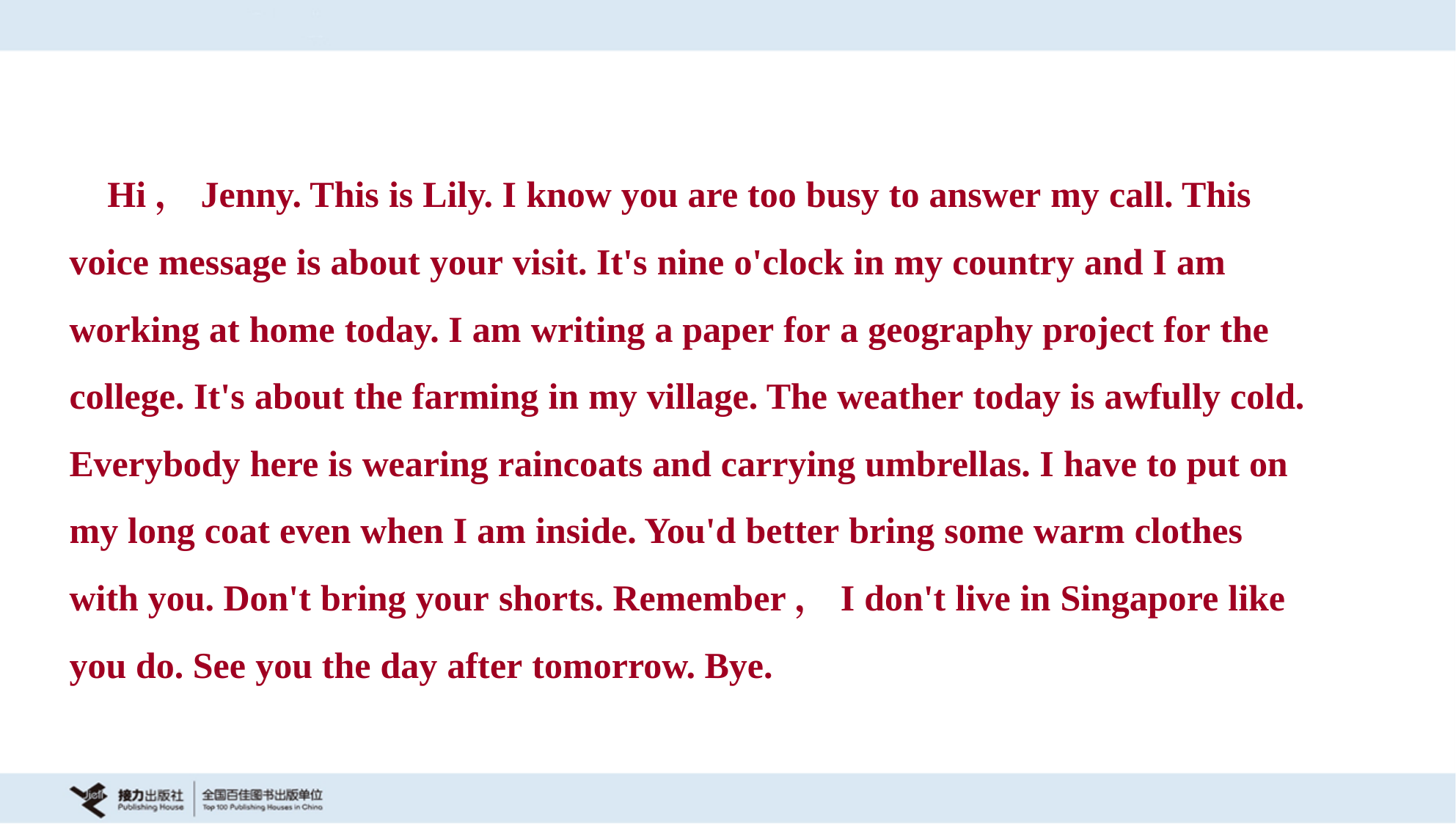

Hi，Jenny. This is Lily. I know you are too busy to answer my call. This
voice message is about your visit. It's nine o'clock in my country and I am
working at home today. I am writing a paper for a geography project for the
college. It's about the farming in my village. The weather today is awfully cold.
Everybody here is wearing raincoats and carrying umbrellas. I have to put on
my long coat even when I am inside. You'd better bring some warm clothes
with you. Don't bring your shorts. Remember，I don't live in Singapore like
you do. See you the day after tomorrow. Bye.